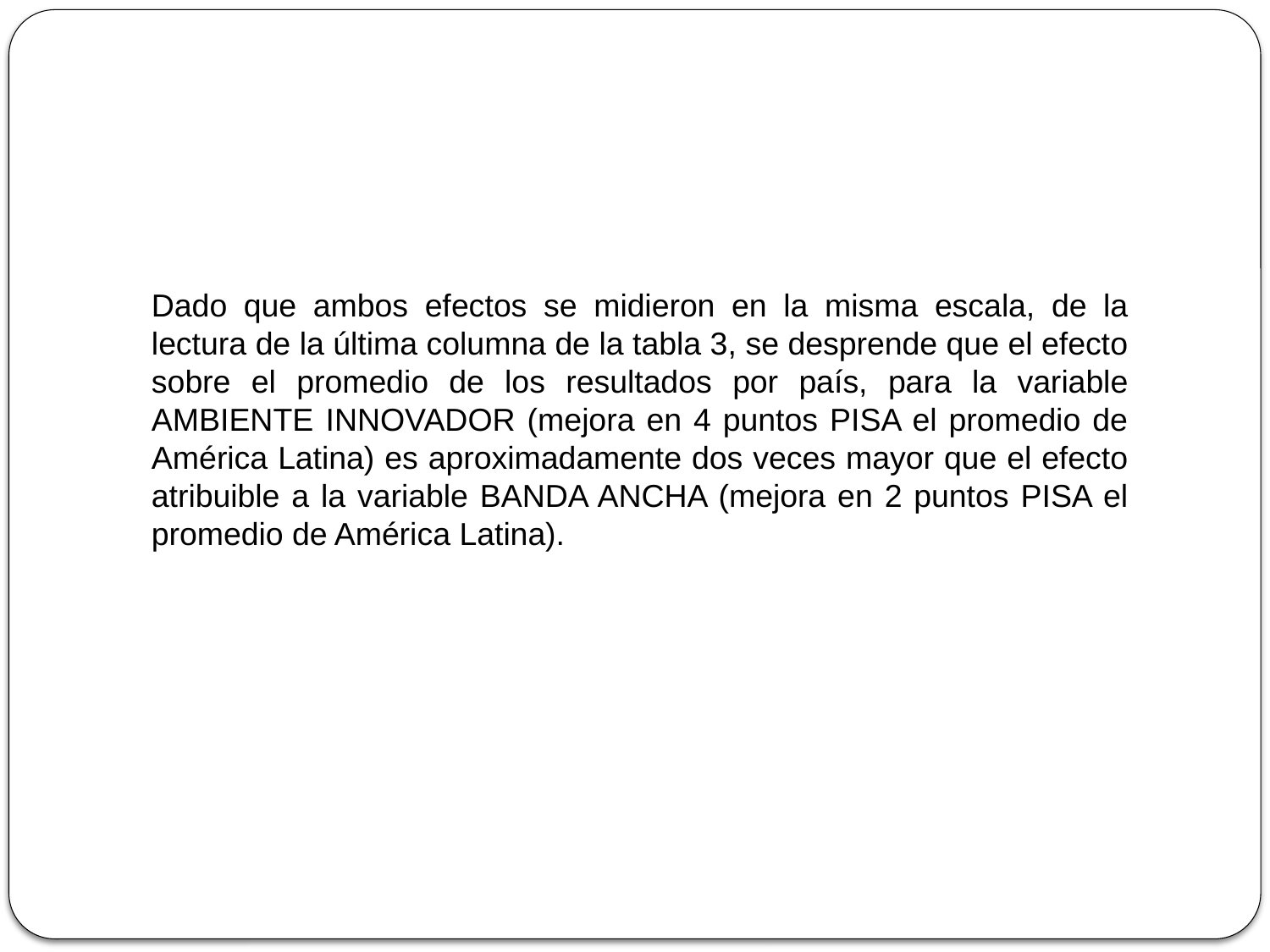

Dado que ambos efectos se midieron en la misma escala, de la lectura de la última columna de la tabla 3, se desprende que el efecto sobre el promedio de los resultados por país, para la variable AMBIENTE INNOVADOR (mejora en 4 puntos PISA el promedio de América Latina) es aproximadamente dos veces mayor que el efecto atribuible a la variable BANDA ANCHA (mejora en 2 puntos PISA el promedio de América Latina).